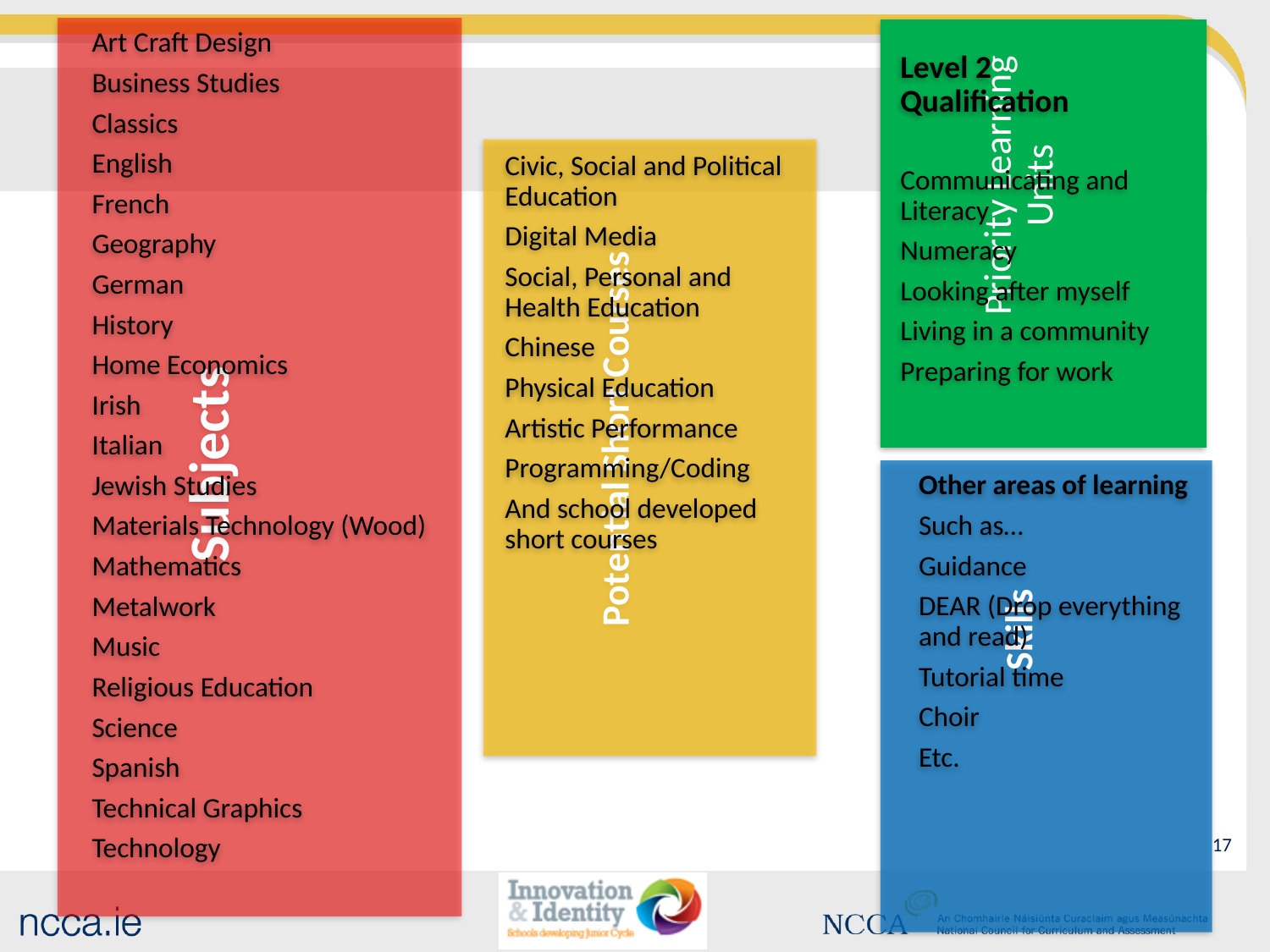

Priority Learning Units
Potential Short Courses
      Skills
Subjects
Art Craft Design
Business Studies
Classics
English
French
Geography
German
History
Home Economics
Irish
Italian
Jewish Studies
Materials Technology (Wood)
Mathematics
Metalwork
Music
Religious Education
Science
Spanish
Technical Graphics
Technology
Civic, Social and Political Education
Digital Media
Social, Personal and Health Education
Chinese
Physical Education
Artistic Performance
Programming/Coding
And school developed short courses

Level 2 Qualification

Communicating and Literacy
Numeracy
Looking after myself
Living in a community
Preparing for work
Other areas of learning
Such as…
Guidance
DEAR (Drop everything and read)
Tutorial time
Choir
Etc.
17